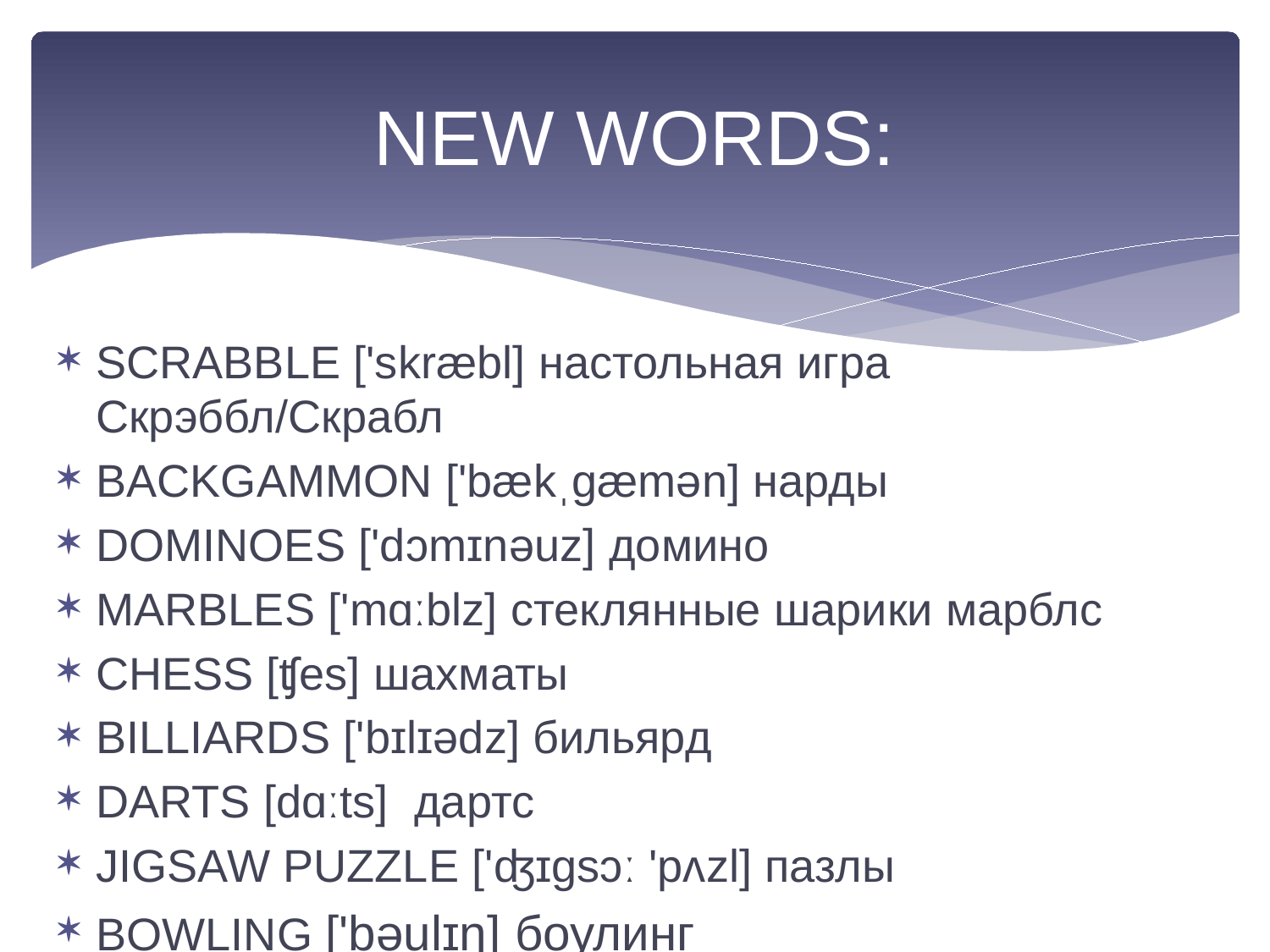

# NEW WORDS:
SCRABBLE ['skræbl] настольная игра Скрэббл/Скрабл
BACKGAMMON ['bækˌgæmən] нарды
DOMINOES ['dɔmɪnəuz] домино
MARBLES ['mɑːblz] стеклянные шарики марблс
CHESS [ʧes] шахматы
BILLIARDS ['bɪlɪədz] бильярд
DARTS [dɑːts]  дартс
JIGSAW PUZZLE ['ʤɪgsɔː 'pʌzl] пазлы
BOWLING ['bəulɪŋ] боулинг